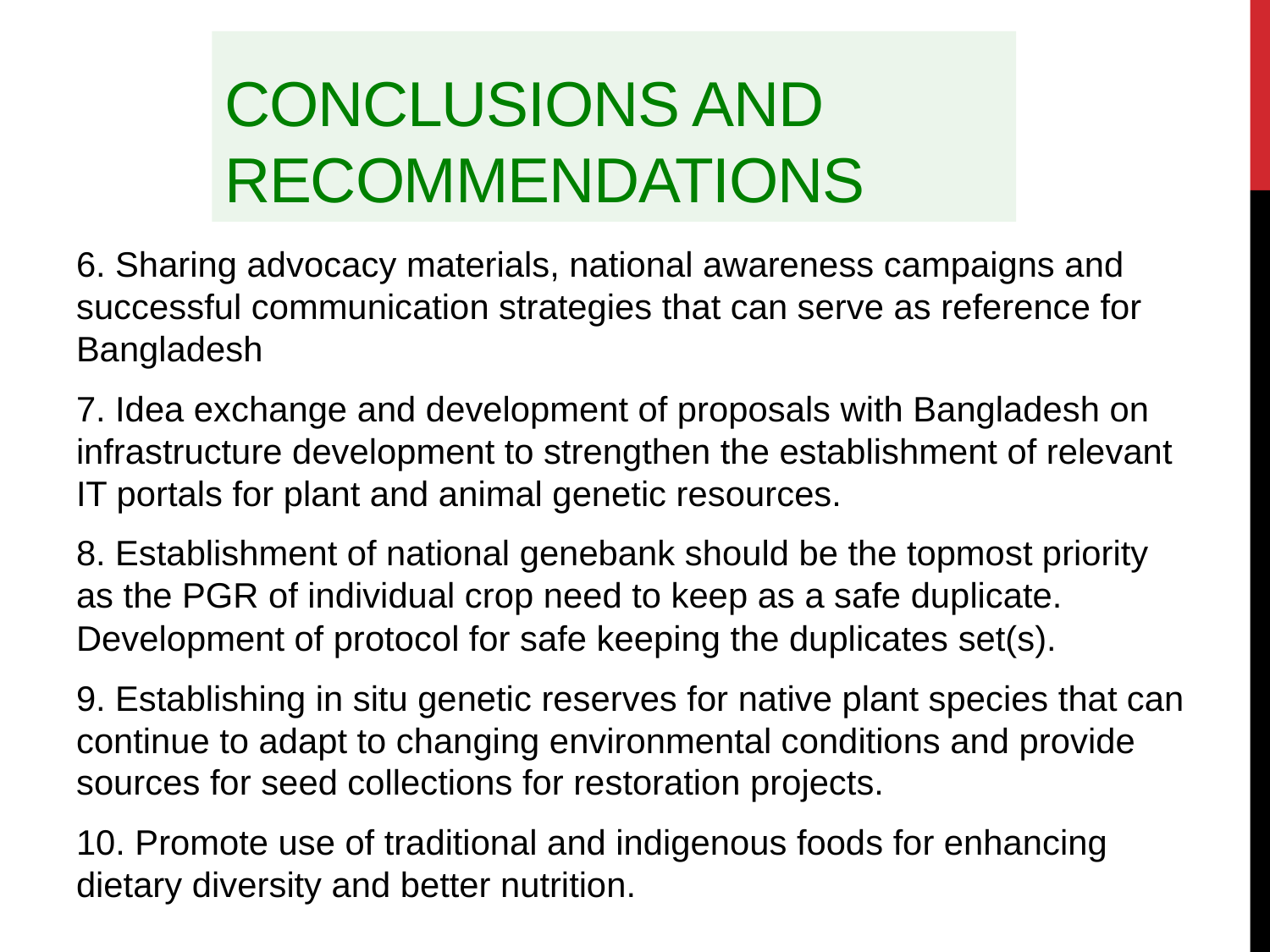

# Conclusions AND  recommendations
6. Sharing advocacy materials, national awareness campaigns and successful communication strategies that can serve as reference for Bangladesh
7. Idea exchange and development of proposals with Bangladesh on infrastructure development to strengthen the establishment of relevant IT portals for plant and animal genetic resources.
8. Establishment of national genebank should be the topmost priority as the PGR of individual crop need to keep as a safe duplicate. Development of protocol for safe keeping the duplicates set(s).
9. Establishing in situ genetic reserves for native plant species that can continue to adapt to changing environmental conditions and provide sources for seed collections for restoration projects.
10. Promote use of traditional and indigenous foods for enhancing dietary diversity and better nutrition.